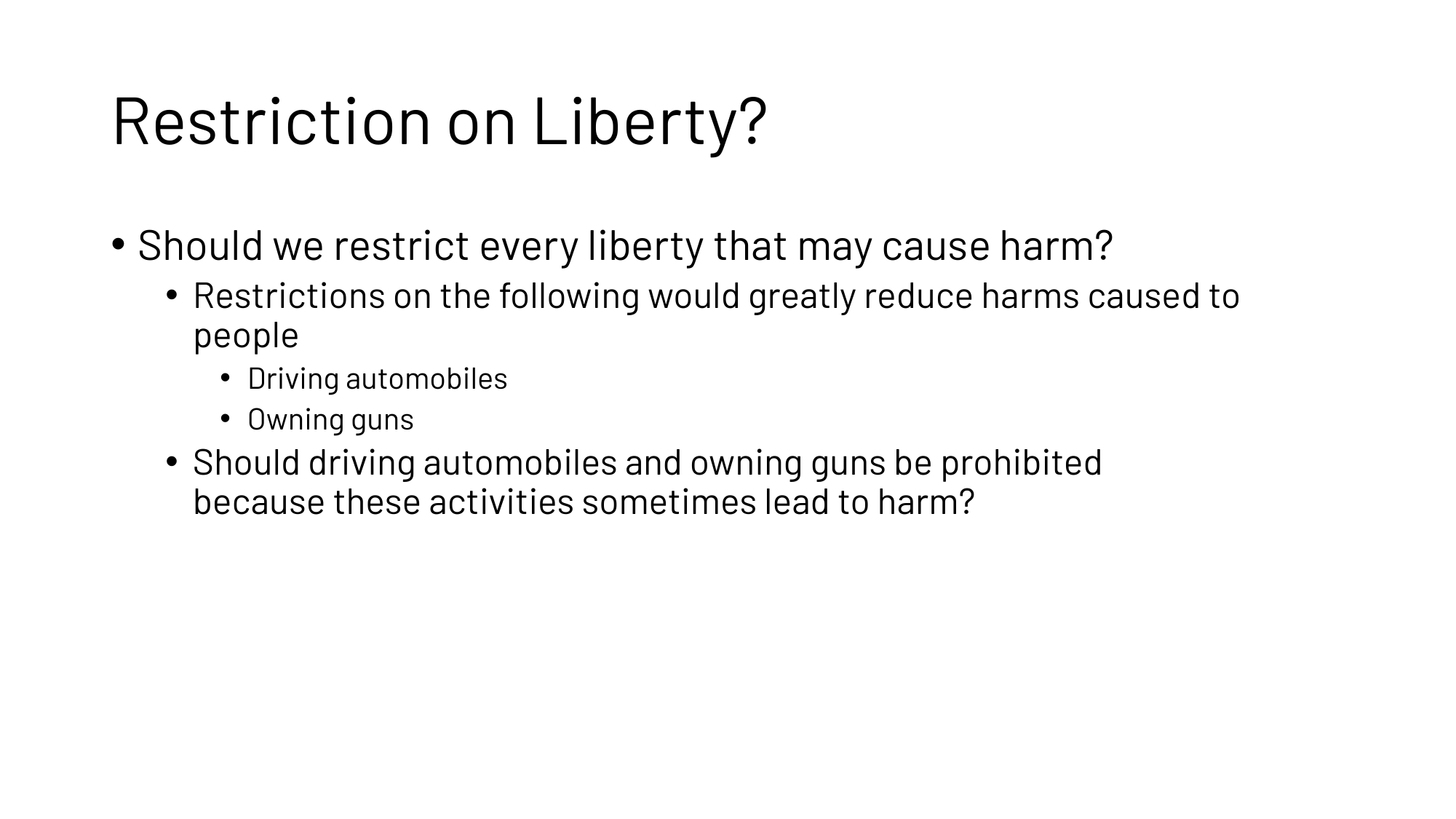

# Restriction on Liberty?
Should we restrict every liberty that may cause harm?
Restrictions on the following would greatly reduce harms caused to people
Driving automobiles
Owning guns
Should driving automobiles and owning guns be prohibited because these activities sometimes lead to harm?